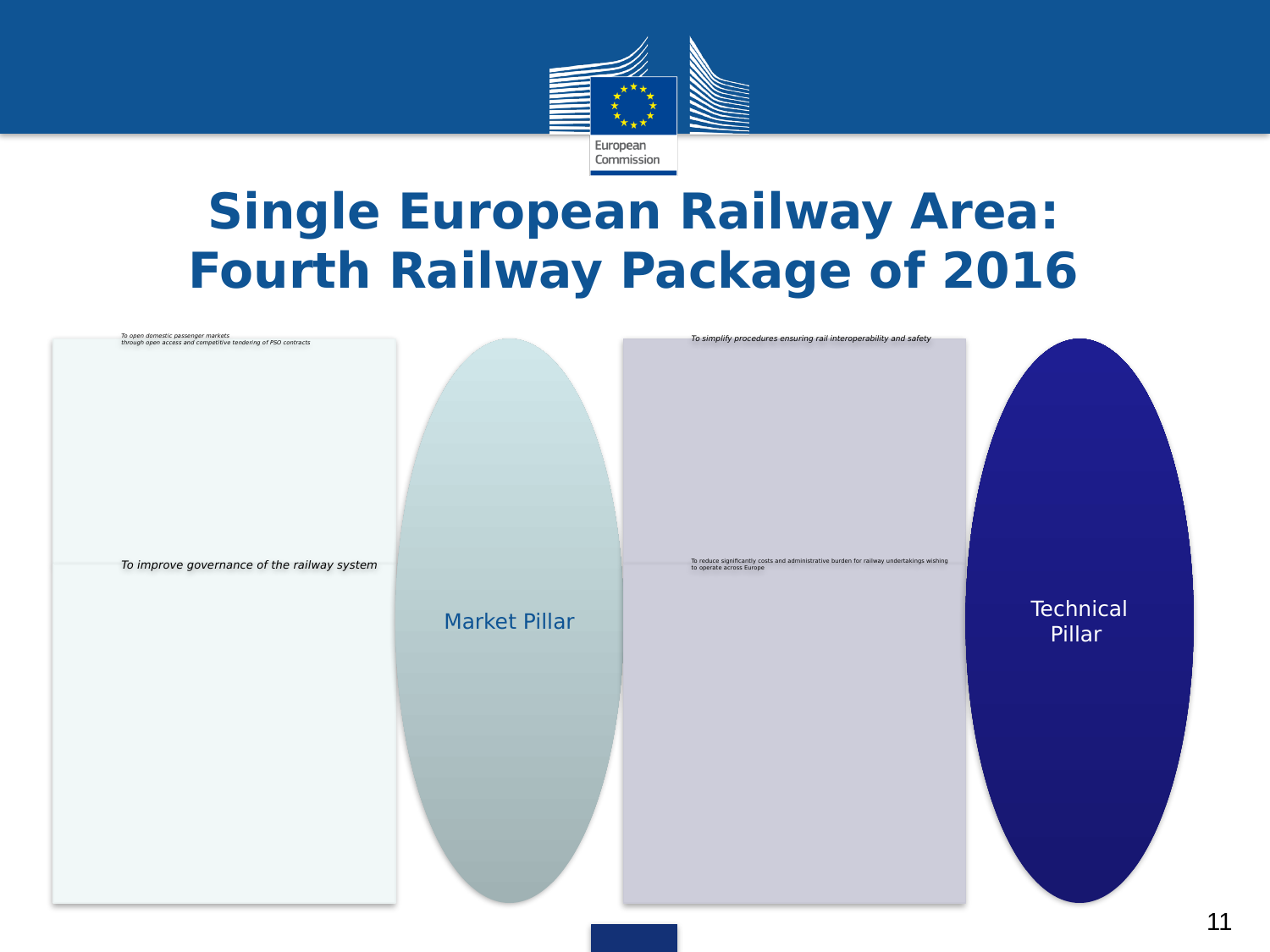

# Single European Railway Area: Fourth Railway Package of 2016

Market Pillar
To open domestic passenger markets
through open access and competitive tendering of PSO contracts
To improve governance of the railway system
Technical Pillar
To simplify procedures ensuring rail interoperability and safety
To reduce significantly costs and administrative burden for railway undertakings wishing to operate across Europe

11